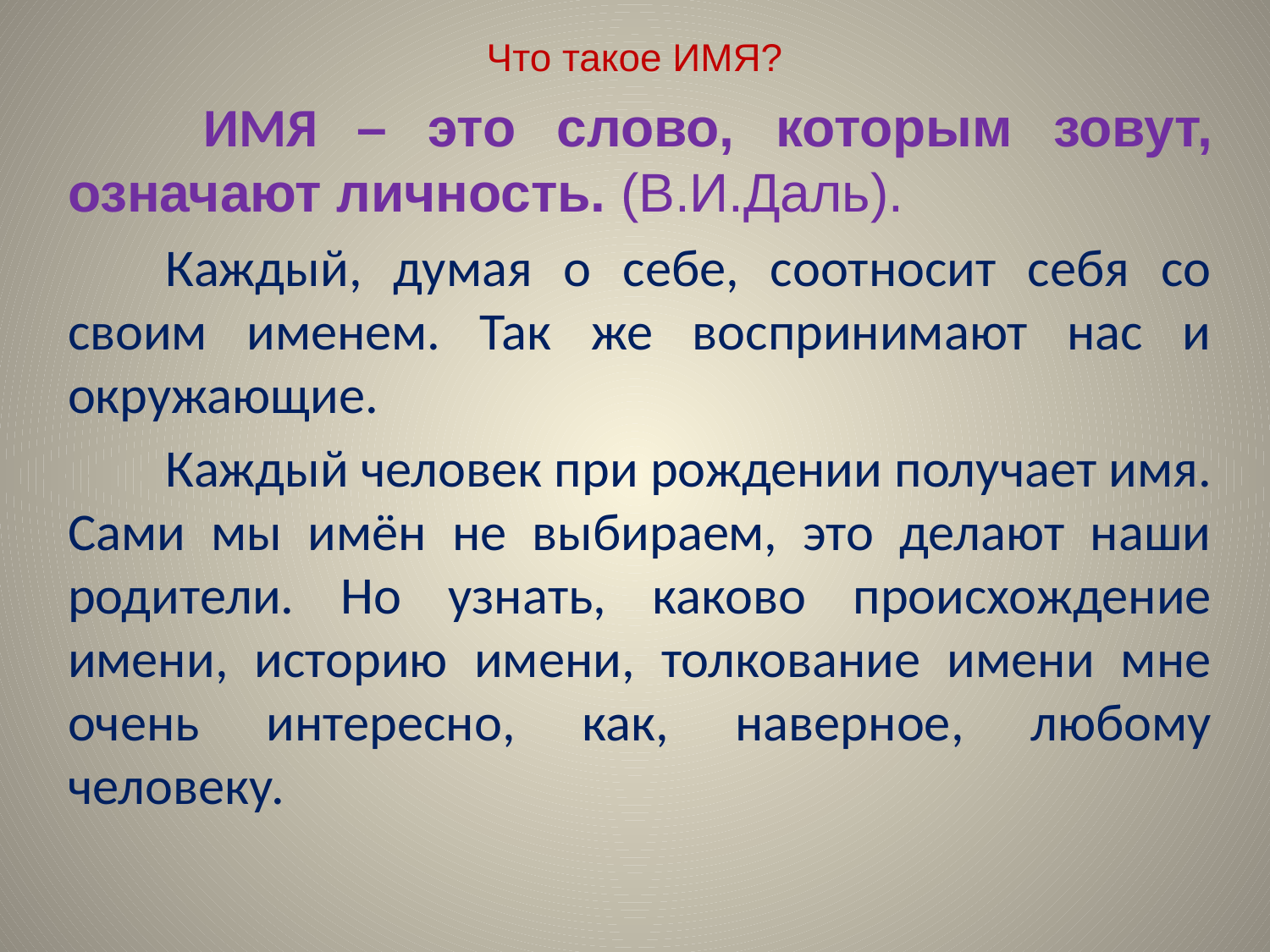

# Что такое ИМЯ?
	 ИМЯ – это слово, которым зовут, означают личность. (В.И.Даль).
	Каждый, думая о себе, соотносит себя со своим именем. Так же воспринимают нас и окружающие.
	Каждый человек при рождении получает имя. Сами мы имён не выбираем, это делают наши родители. Но узнать, каково происхождение имени, историю имени, толкование имени мне очень интересно, как, наверное, любому человеку.